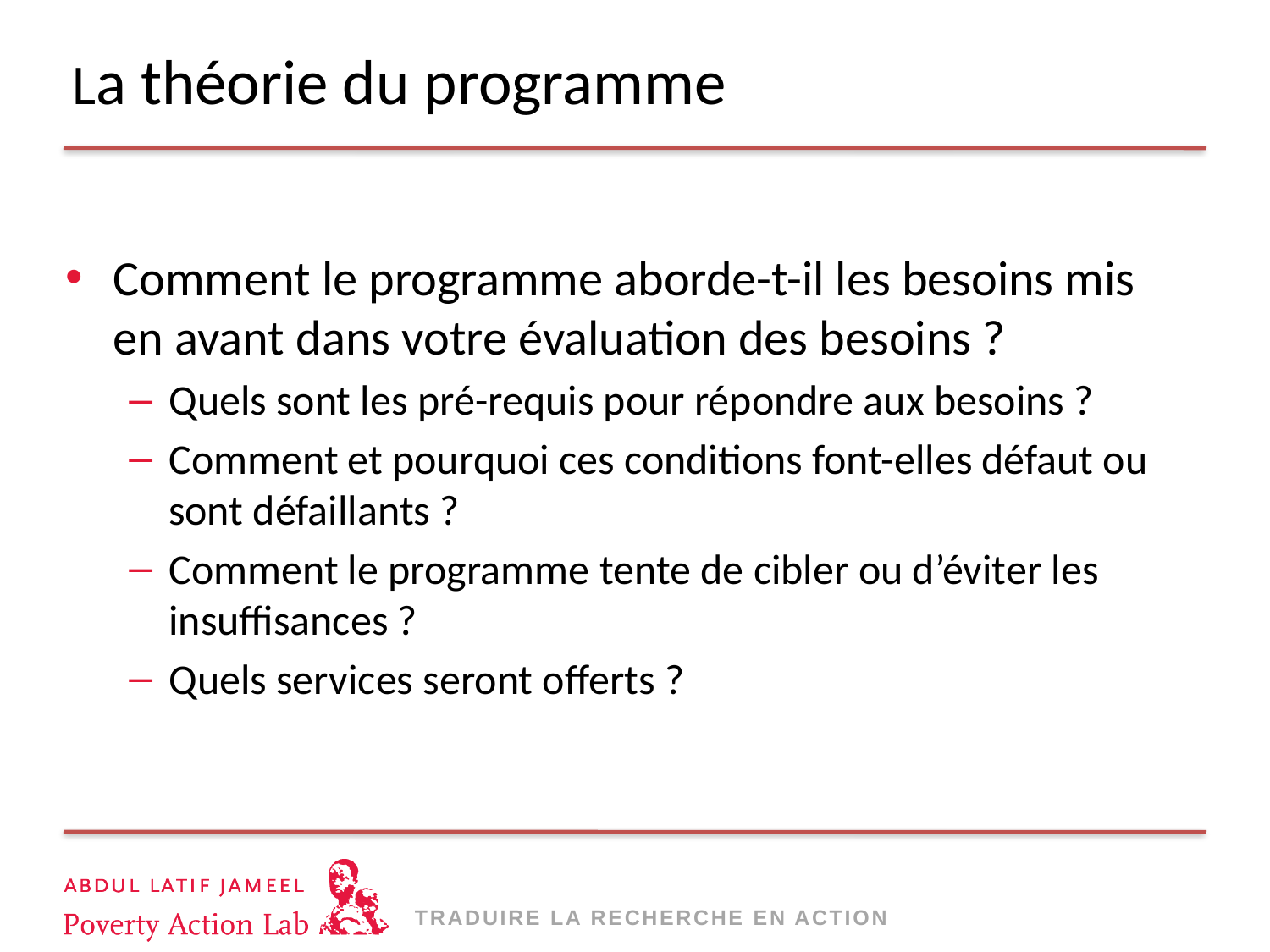

# La théorie du programme
Comment le programme aborde-t-il les besoins mis en avant dans votre évaluation des besoins ?
Quels sont les pré-requis pour répondre aux besoins ?
Comment et pourquoi ces conditions font-elles défaut ou sont défaillants ?
Comment le programme tente de cibler ou d’éviter les insuffisances ?
Quels services seront offerts ?